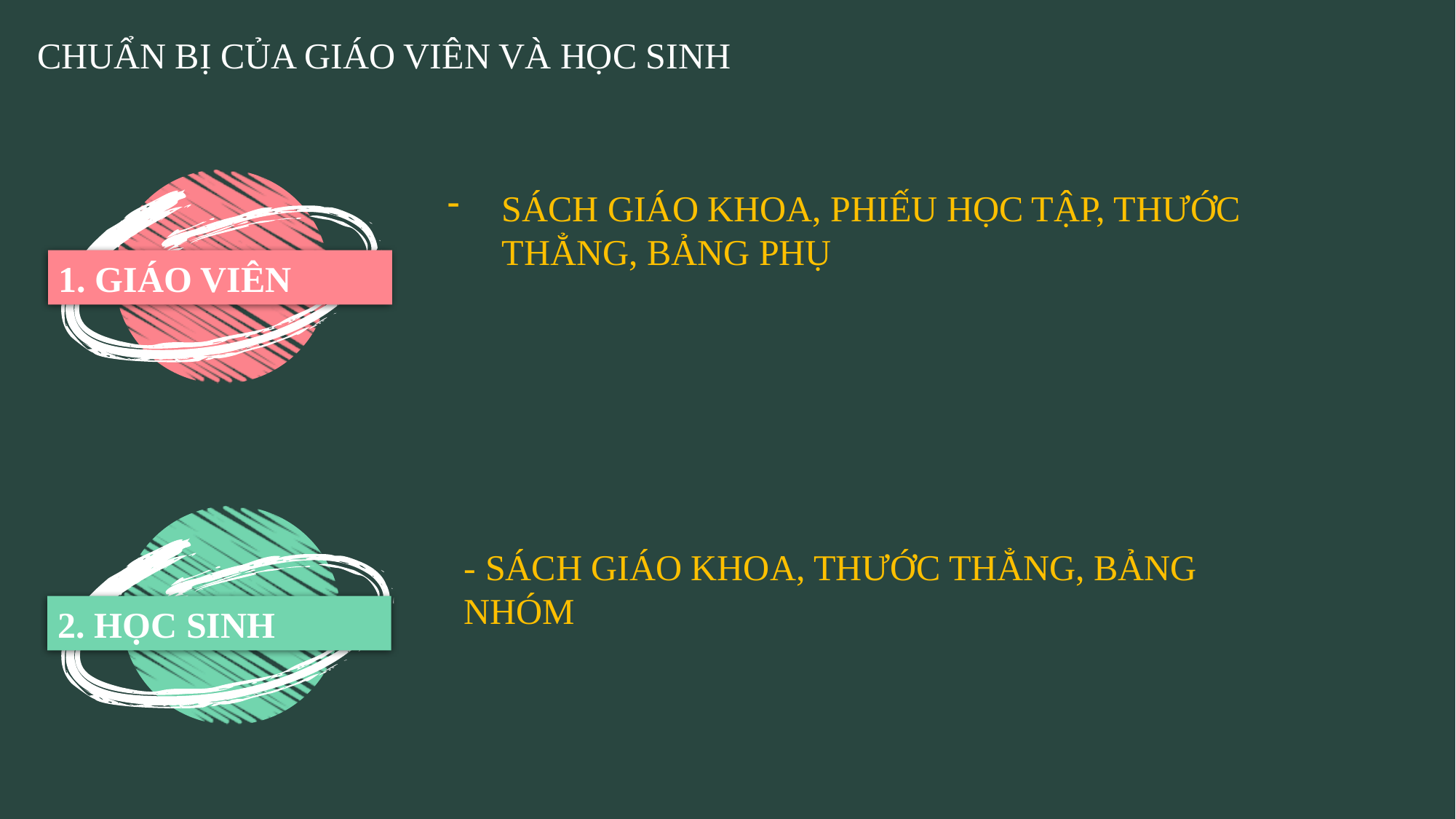

CHUẨN BỊ CỦA GIÁO VIÊN VÀ HỌC SINH

SÁCH GIÁO KHOA, PHIẾU HỌC TẬP, THƯỚC THẲNG, BẢNG PHỤ

1. GIÁO VIÊN

- SÁCH GIÁO KHOA, THƯỚC THẲNG, BẢNG NHÓM
2. HỌC SINH